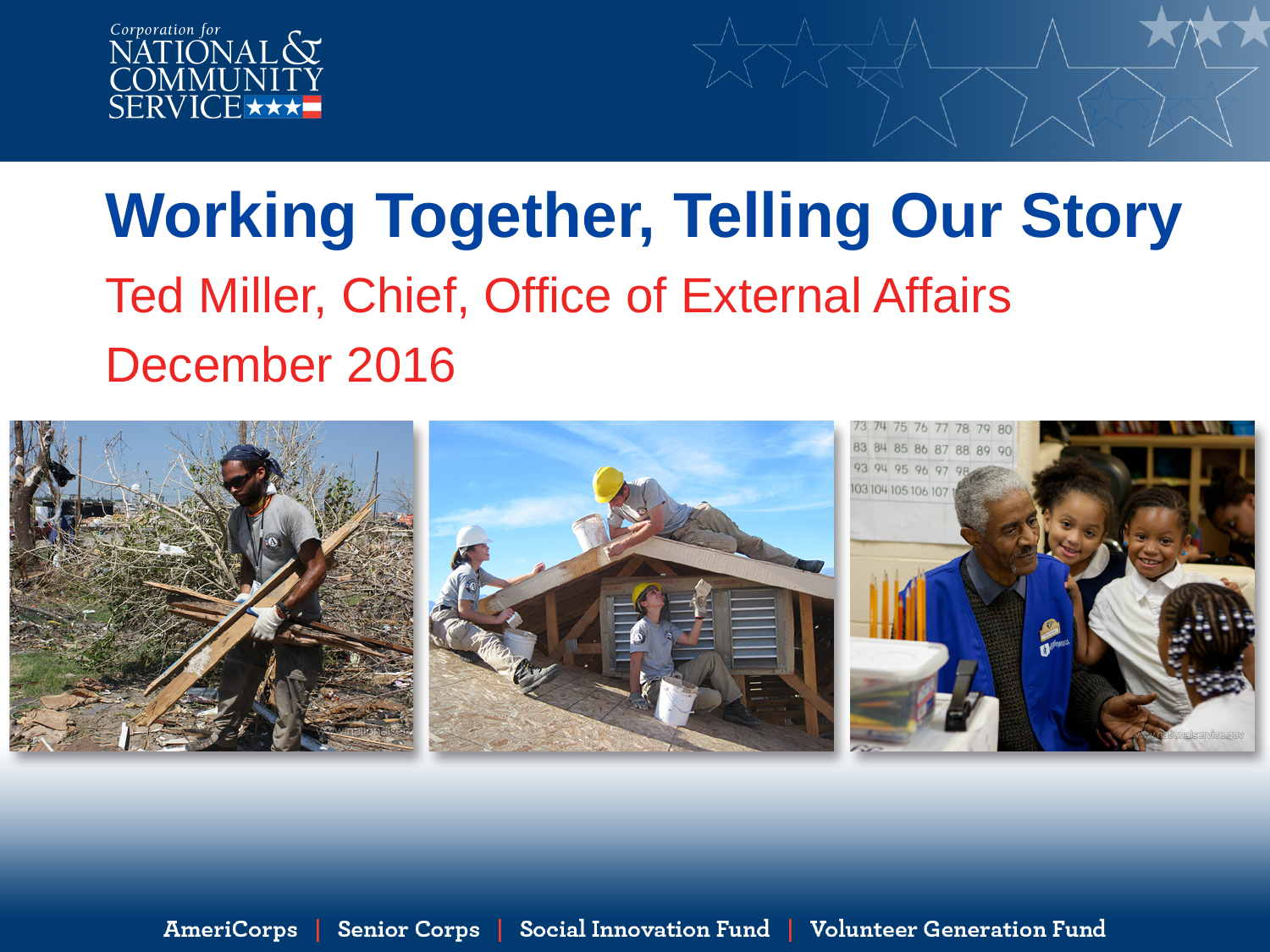

# Working Together, Telling Our Story
Ted Miller, Chief, Office of External Affairs
December 2016